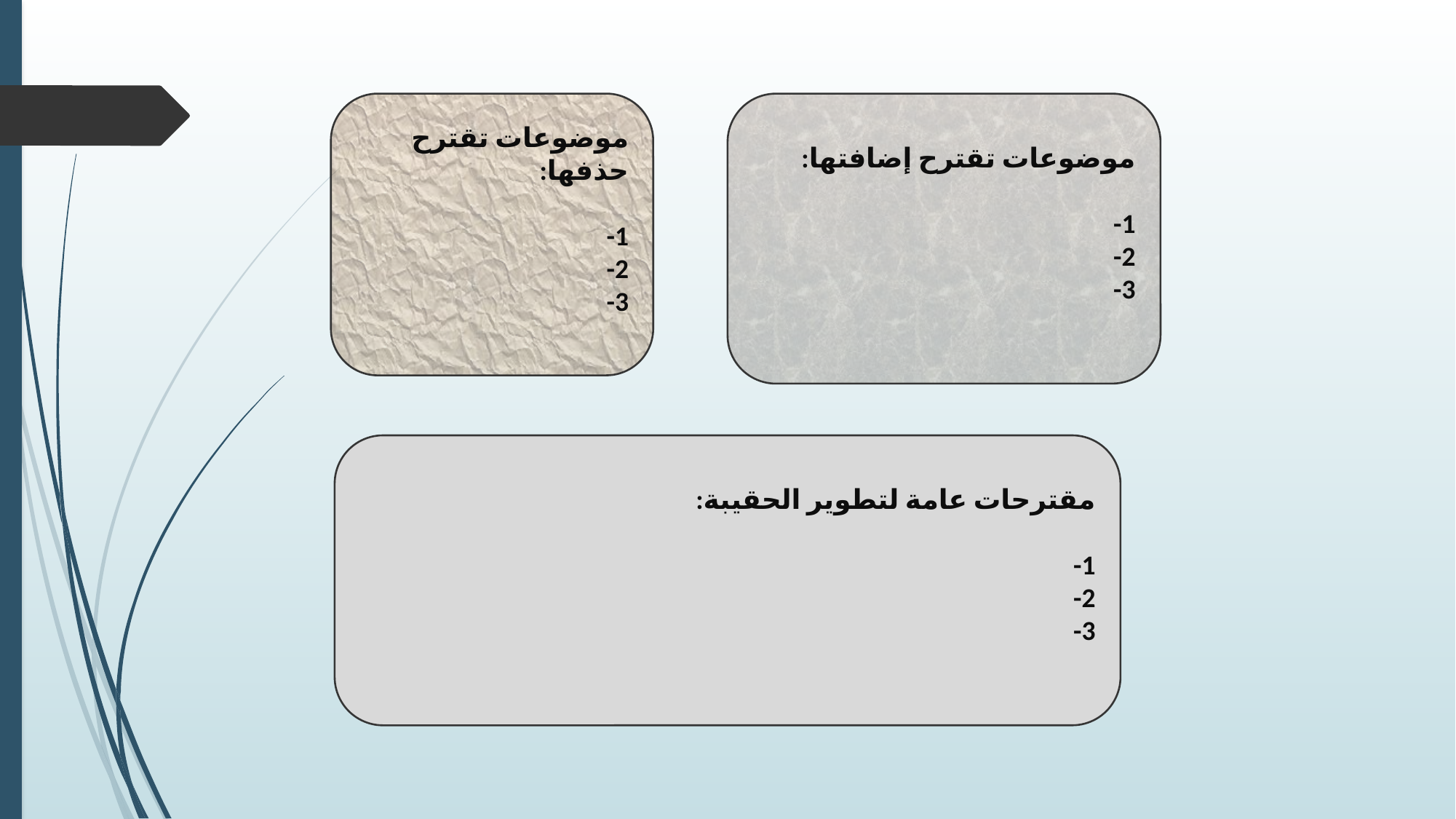

موضوعات تقترح حذفها:

1-
2-
3-

موضوعات تقترح إضافتها:

1-
2-
3-

مقترحات عامة لتطوير الحقيبة:

1-
2-
3-

تمت بحمد الله